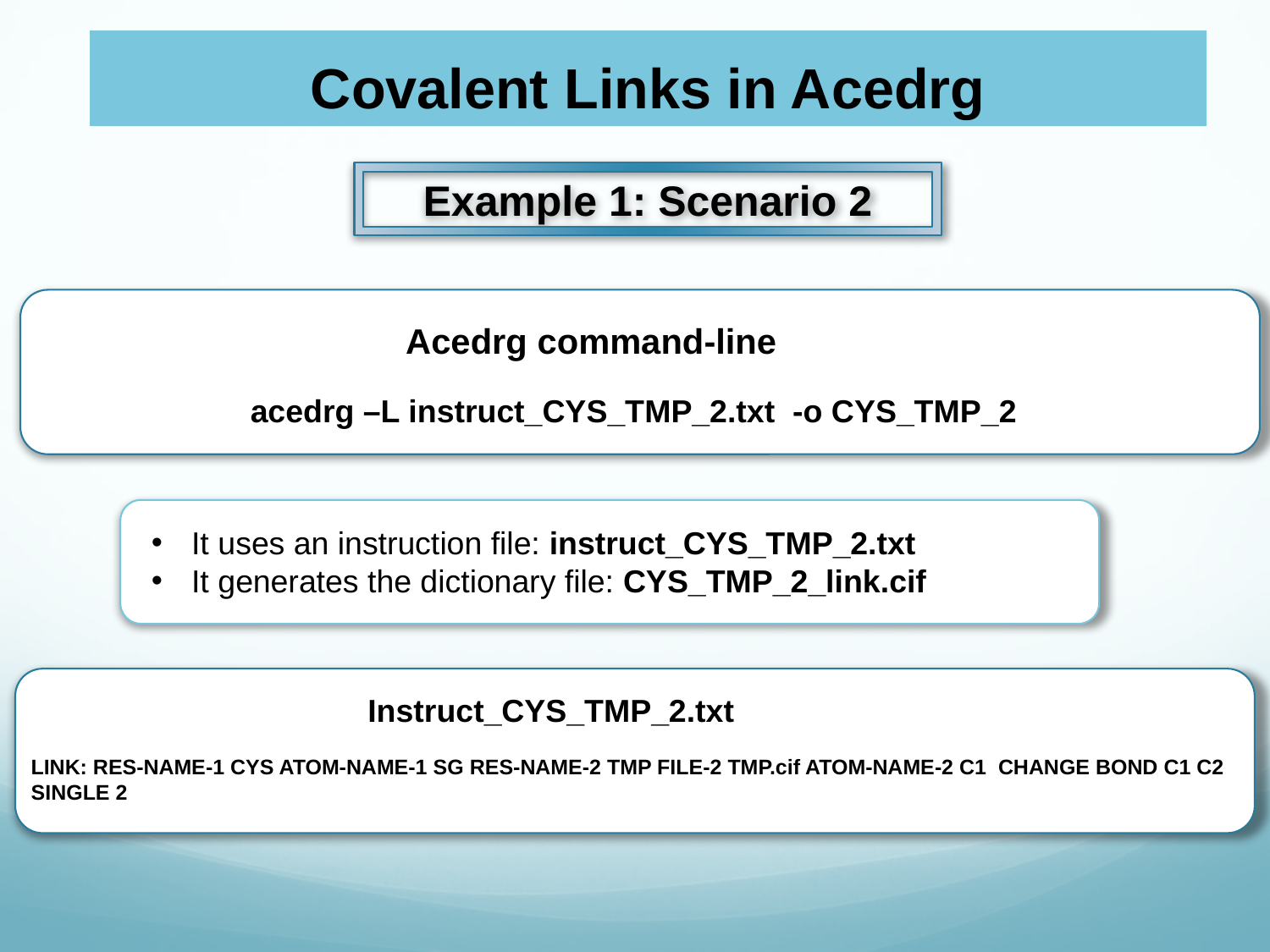

Covalent Links in Acedrg
Example 1: Scenario 2

Acedrg command-line
acedrg –L instruct_CYS_TMP_2.txt  -o CYS_TMP_2

It uses an instruction file: instruct_CYS_TMP_2.txt
It generates the dictionary file: CYS_TMP_2_link.cif

Instruct_CYS_TMP_2.txt
LINK: RES-NAME-1 CYS ATOM-NAME-1 SG RES-NAME-2 TMP FILE-2 TMP.cif ATOM-NAME-2 C1  CHANGE BOND C1 C2 SINGLE 2
We use small molecule structures in COD as the source for the values of bond lengths and angles.